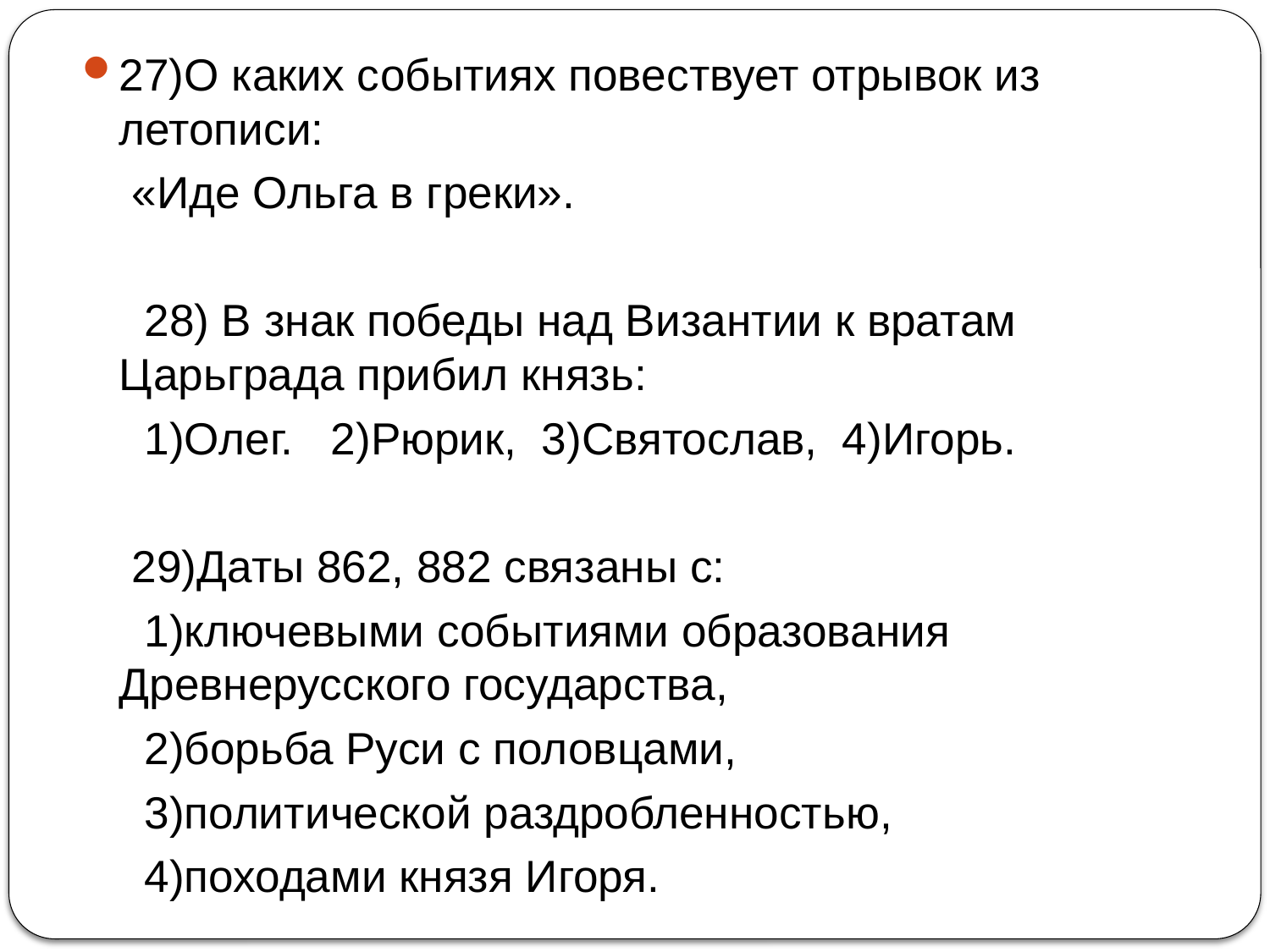

27)О каких событиях повествует отрывок из летописи:
    «Иде Ольга в греки».

     28) В знак победы над Византии к вратам Царьграда прибил князь:
     1)Олег.   2)Рюрик,  3)Святослав,  4)Игорь.

    29)Даты 862, 882 связаны с:
     1)ключевыми событиями образования Древнерусского государства,
     2)борьба Руси с половцами,
     3)политической раздробленностью,
     4)походами князя Игоря.